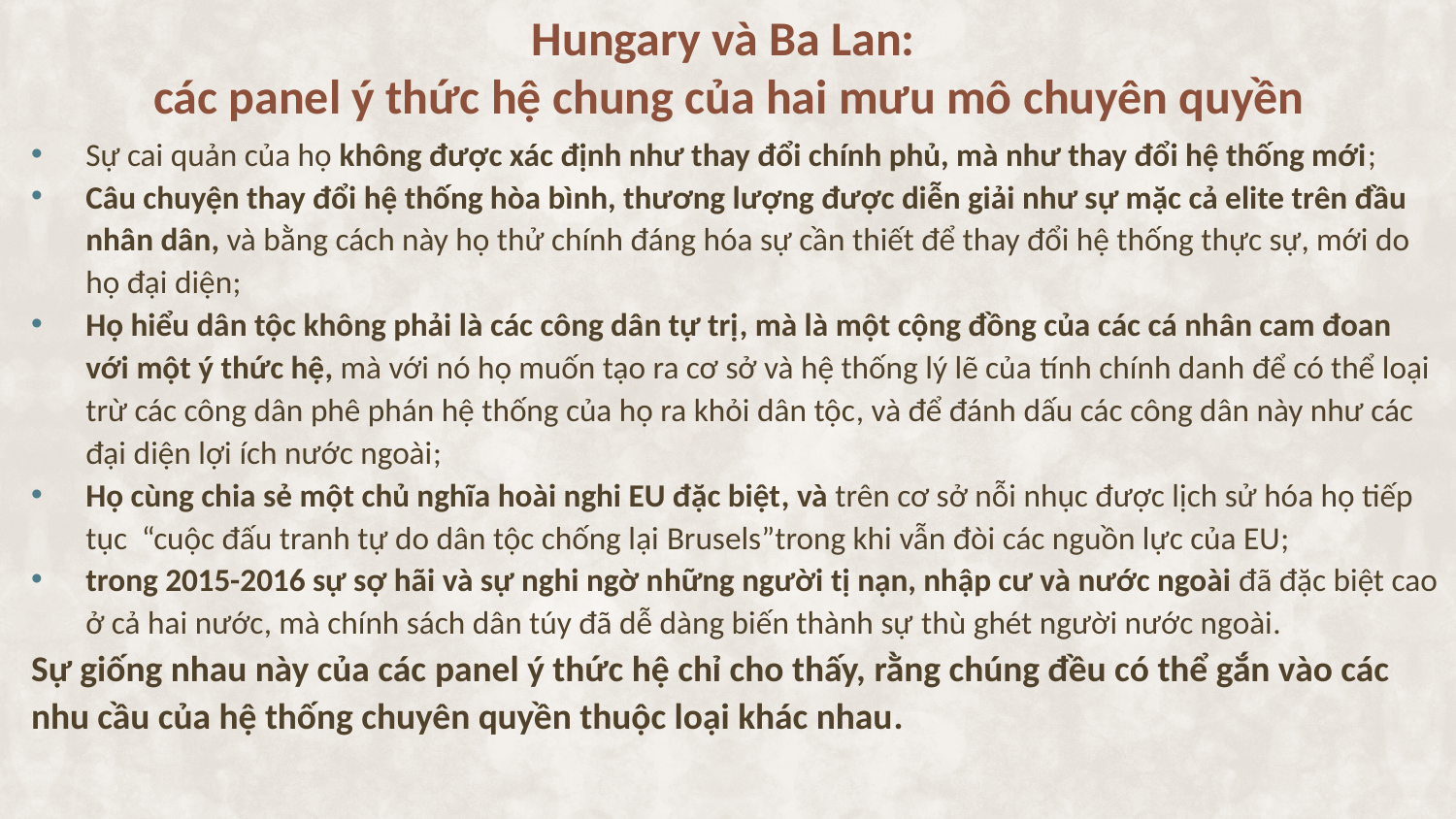

Hungary và Ba Lan:
các panel ý thức hệ chung của hai mưu mô chuyên quyền
Sự cai quản của họ không được xác định như thay đổi chính phủ, mà như thay đổi hệ thống mới;
Câu chuyện thay đổi hệ thống hòa bình, thương lượng được diễn giải như sự mặc cả elite trên đầu nhân dân, và bằng cách này họ thử chính đáng hóa sự cần thiết để thay đổi hệ thống thực sự, mới do họ đại diện;
Họ hiểu dân tộc không phải là các công dân tự trị, mà là một cộng đồng của các cá nhân cam đoan với một ý thức hệ, mà với nó họ muốn tạo ra cơ sở và hệ thống lý lẽ của tính chính danh để có thể loại trừ các công dân phê phán hệ thống của họ ra khỏi dân tộc, và để đánh dấu các công dân này như các đại diện lợi ích nước ngoài;
Họ cùng chia sẻ một chủ nghĩa hoài nghi EU đặc biệt, và trên cơ sở nỗi nhục được lịch sử hóa họ tiếp tục  “cuộc đấu tranh tự do dân tộc chống lại Brusels”trong khi vẫn đòi các nguồn lực của EU;
trong 2015-2016 sự sợ hãi và sự nghi ngờ những người tị nạn, nhập cư và nước ngoài đã đặc biệt cao ở cả hai nước, mà chính sách dân túy đã dễ dàng biến thành sự thù ghét người nước ngoài.
Sự giống nhau này của các panel ý thức hệ chỉ cho thấy, rằng chúng đều có thể gắn vào các nhu cầu của hệ thống chuyên quyền thuộc loại khác nhau.